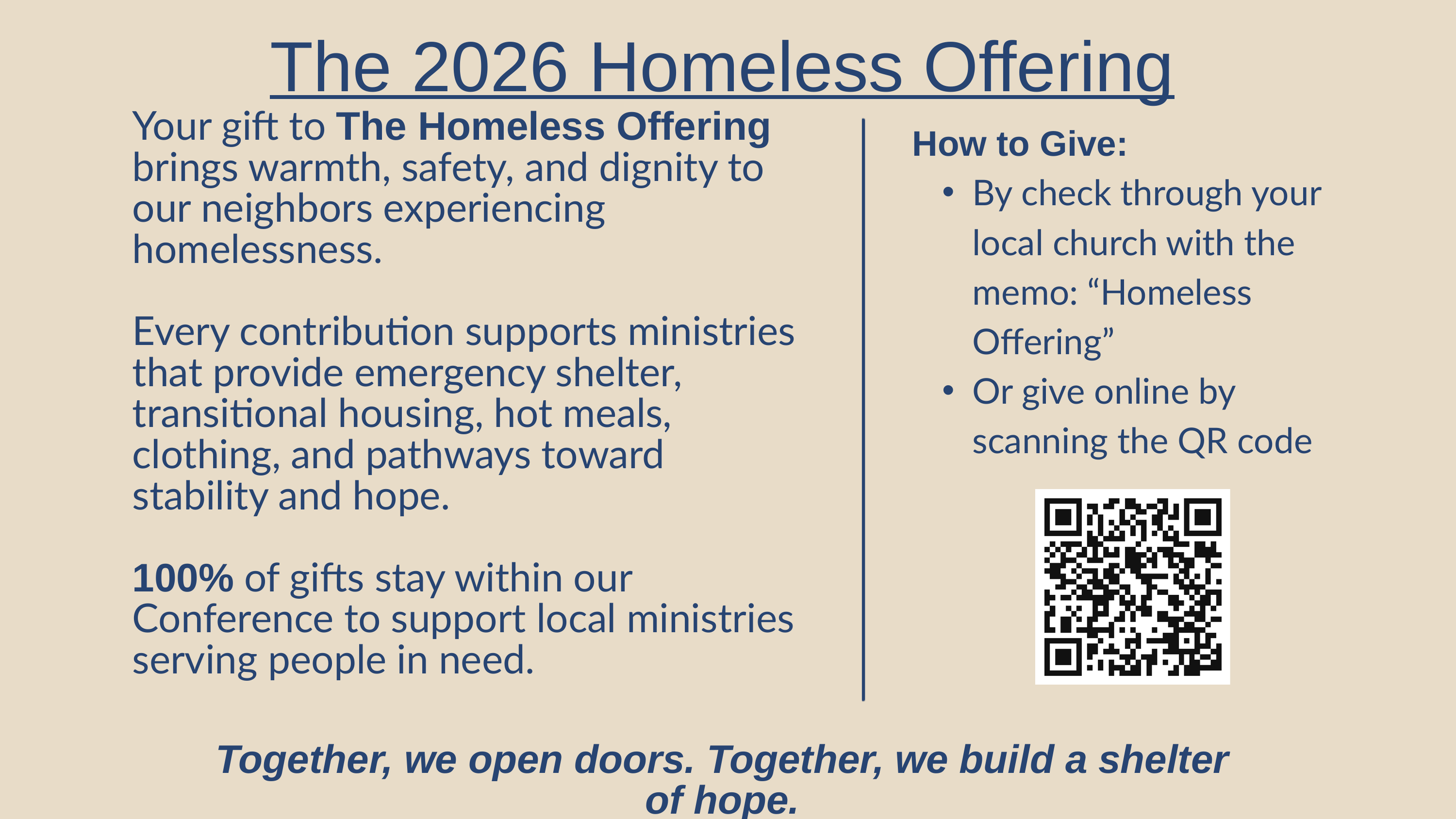

The 2026 Homeless Offering

Your gift to The Homeless Offering brings warmth, safety, and dignity to our neighbors experiencing homelessness.

Every contribution supports ministries that provide emergency shelter, transitional housing, hot meals, clothing, and pathways toward stability and hope.

100% of gifts stay within our Conference to support local ministries serving people in need.
How to Give:
By check through your local church with the memo: “Homeless Offering”
Or give online by scanning the QR code

Together, we open doors. Together, we build a shelter of hope.